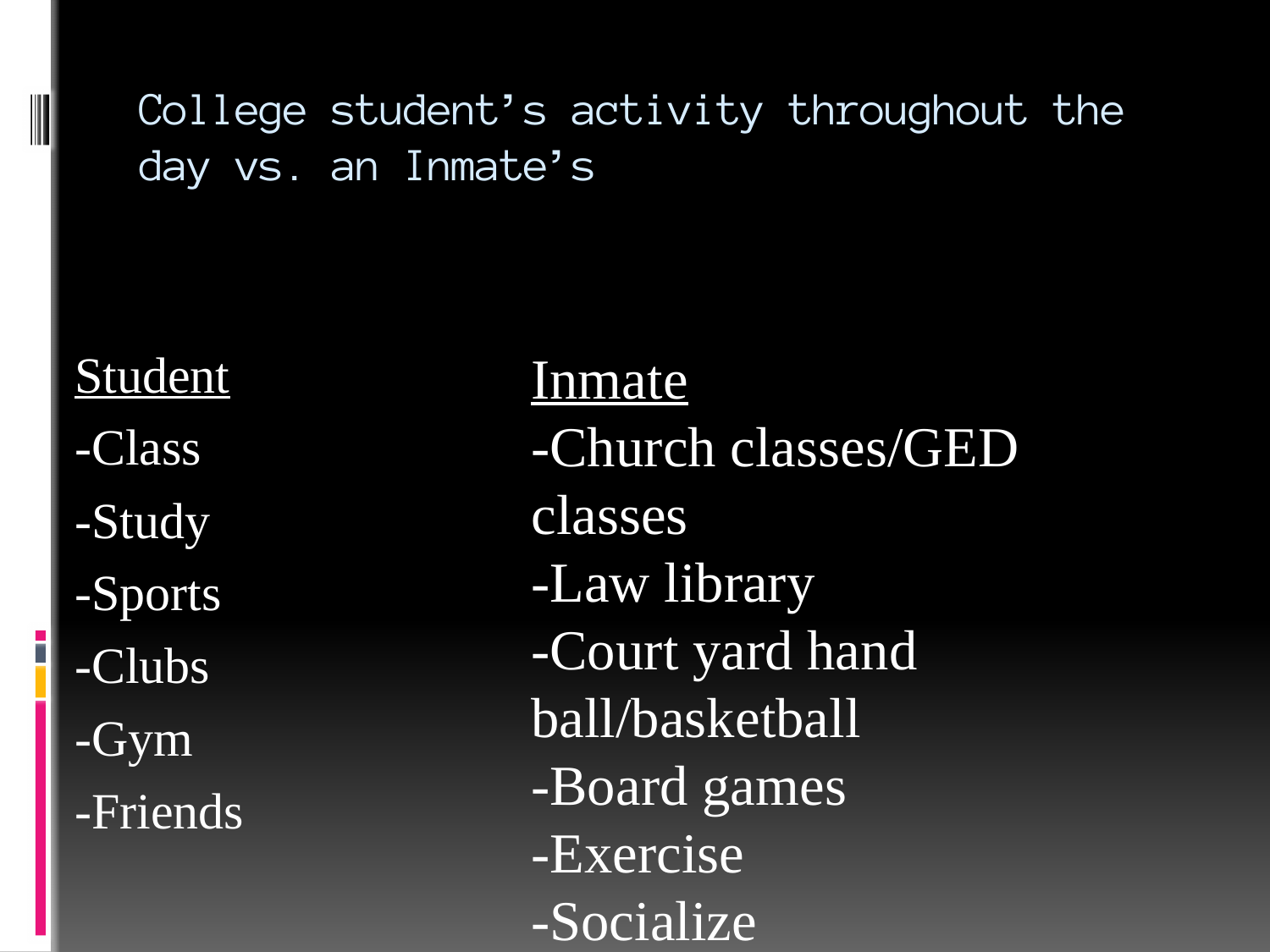

# College student’s activity throughout the day vs. an Inmate’s

Student
-Class
-Study
-Sports
-Clubs
-Gym
-Friends

Inmate
-Church classes/GED classes
-Law library
-Court yard hand ball/basketball
-Board games
-Exercise
-Socialize